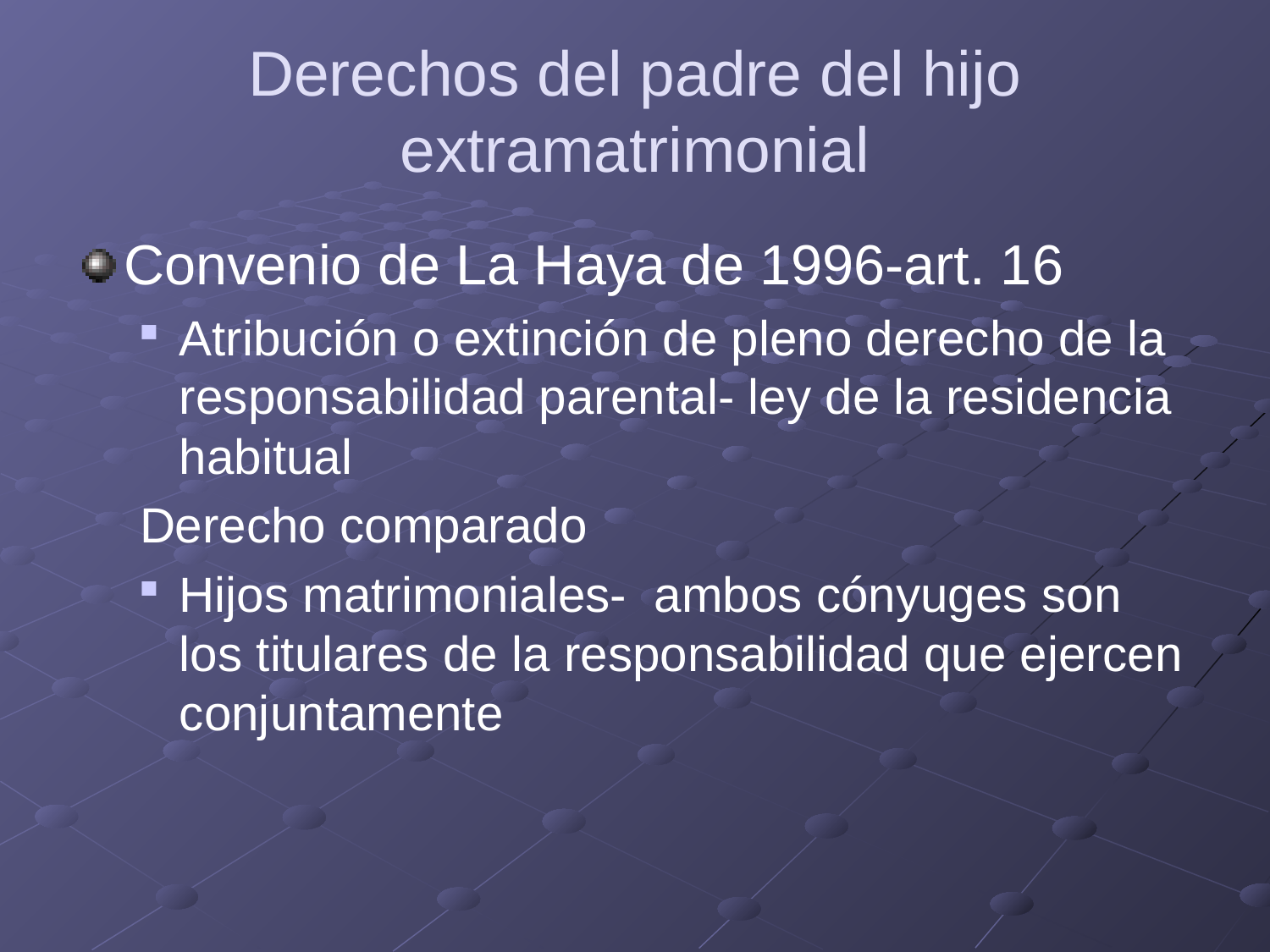

# Derechos del padre del hijo extramatrimonial
Convenio de La Haya de 1996-art. 16
Atribución o extinción de pleno derecho de la responsabilidad parental- ley de la residencia habitual
Derecho comparado
Hijos matrimoniales-  ambos cónyuges son los titulares de la responsabilidad que ejercen conjuntamente